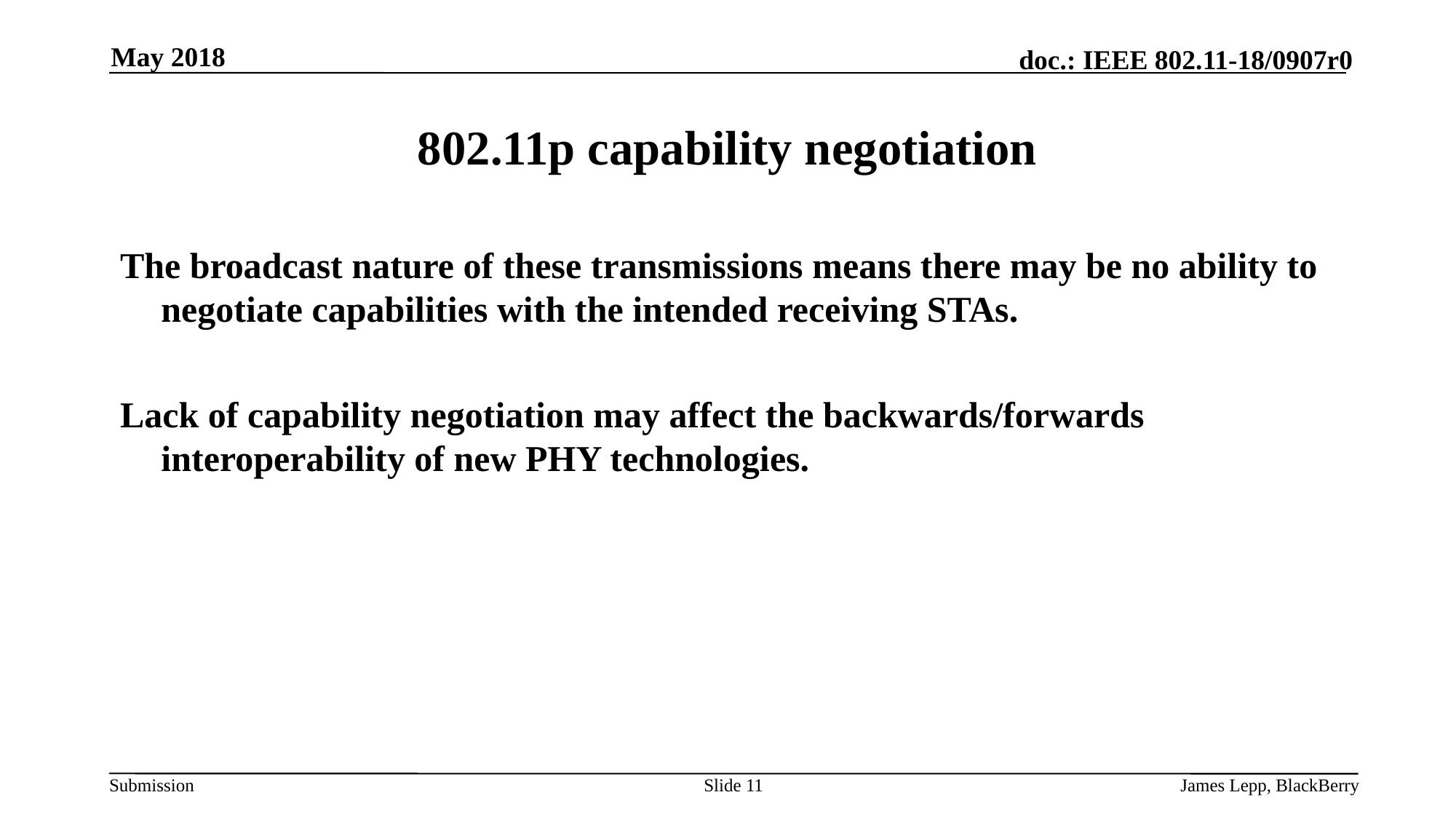

May 2018
# 802.11p capability negotiation
The broadcast nature of these transmissions means there may be no ability to negotiate capabilities with the intended receiving STAs.

Lack of capability negotiation may affect the backwards/forwards interoperability of new PHY technologies.

Slide 11
James Lepp, BlackBerry